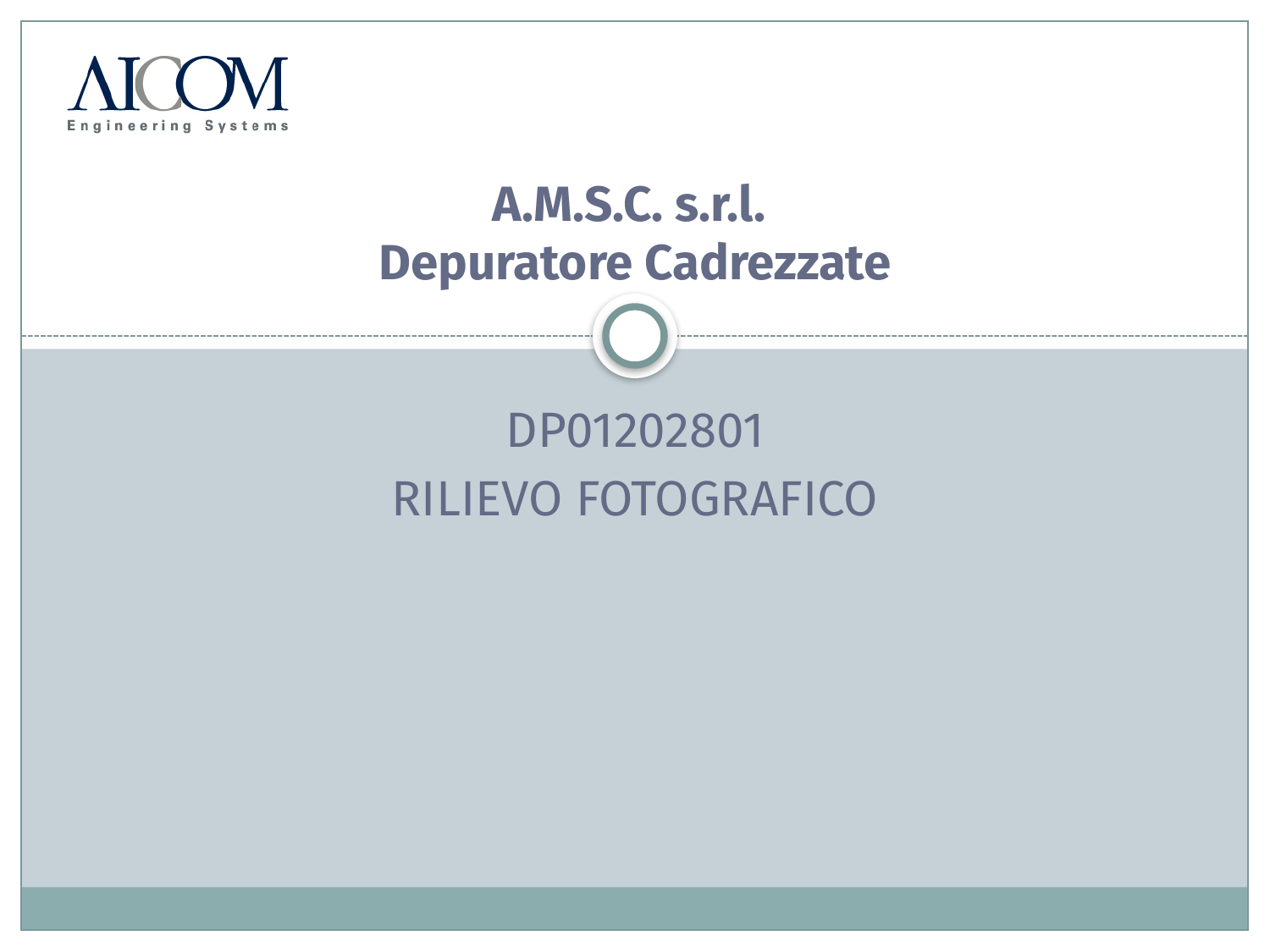

# A.M.S.C. s.r.l. Depuratore Cadrezzate
DP01202801
Rilievo fotografico